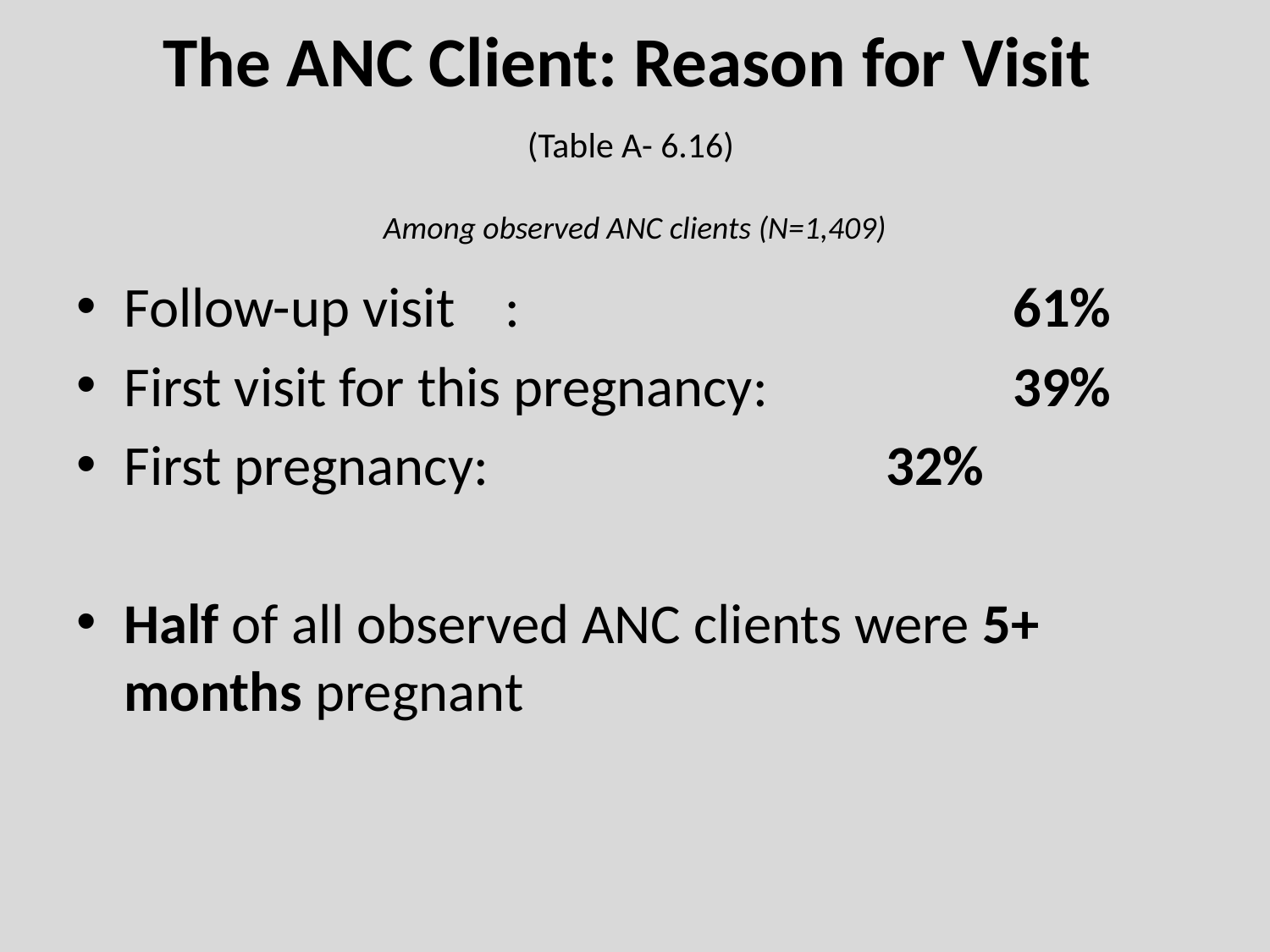

# The ANC Client: Reason for Visit
(Table A- 6.16)

Among observed ANC clients (N=1,409)
Follow-up visit	:				61%
First visit for this pregnancy:		39%
First pregnancy:				32%

Half of all observed ANC clients were 5+ months pregnant